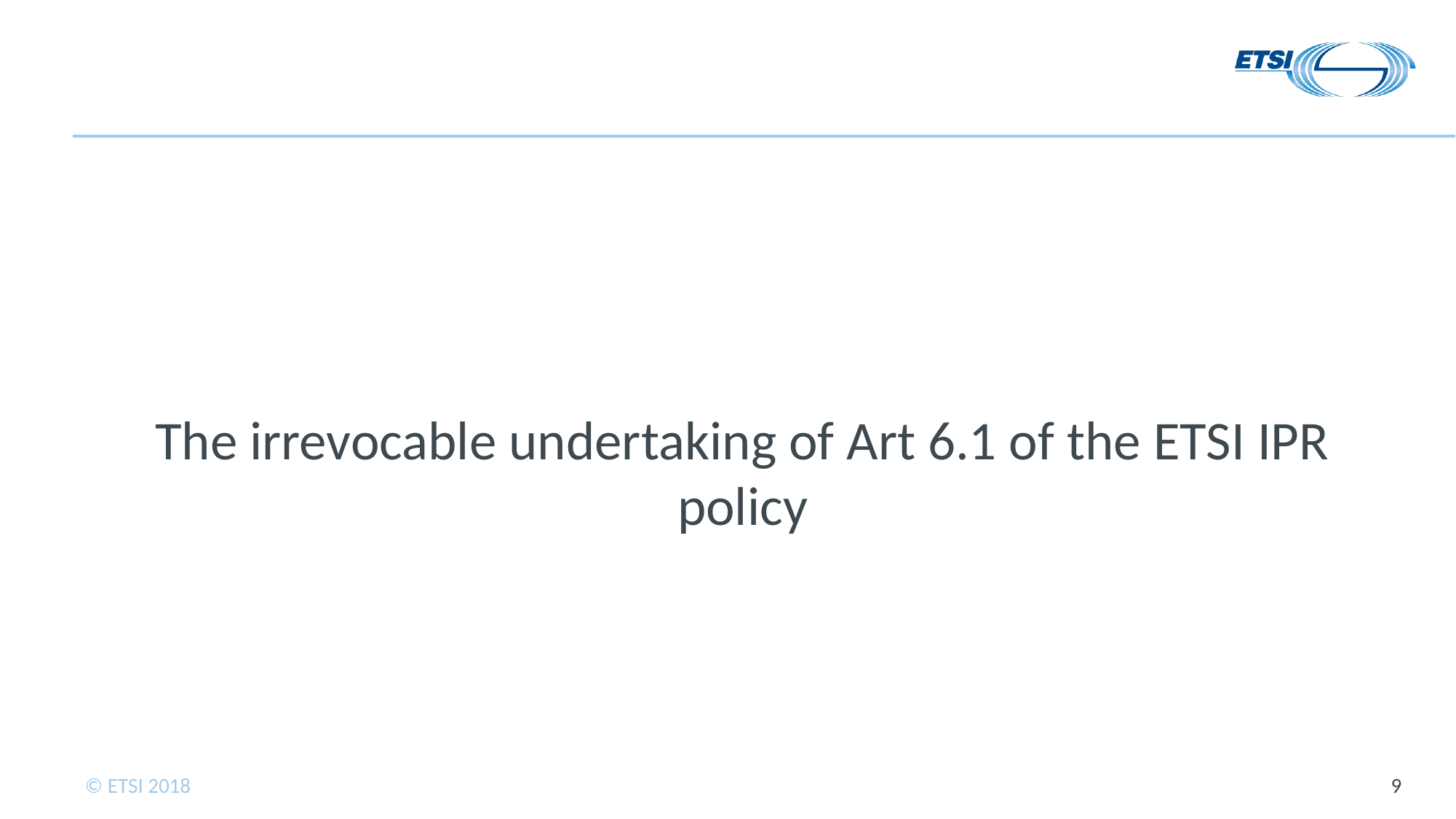

The irrevocable undertaking of Art 6.1 of the ETSI IPR policy